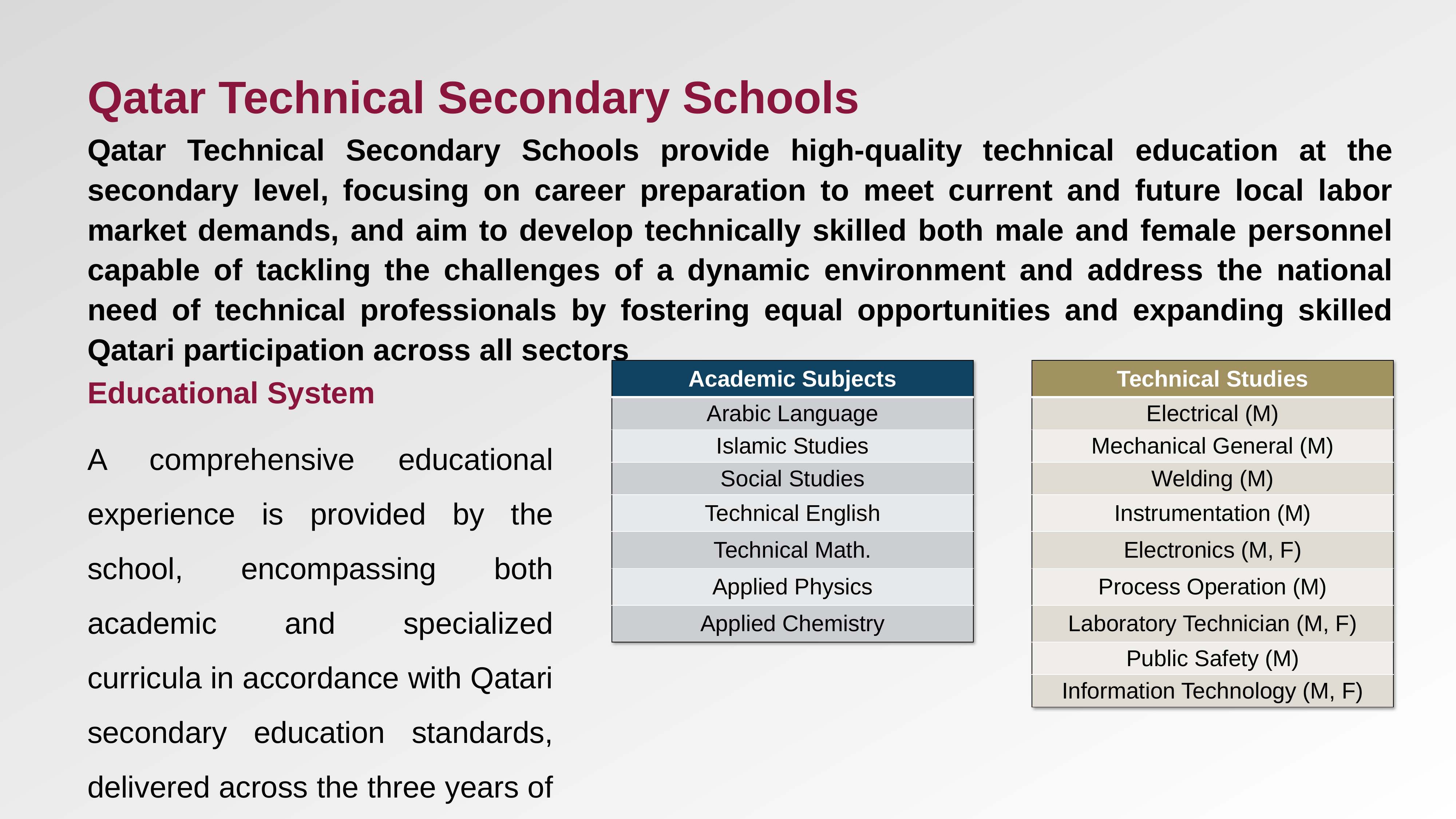

# Qatar Technical Secondary Schools
Qatar Technical Secondary Schools provide high-quality technical education at the secondary level, focusing on career preparation to meet current and future local labor market demands, and aim to develop technically skilled both male and female personnel capable of tackling the challenges of a dynamic environment and address the national need of technical professionals by fostering equal opportunities and expanding skilled Qatari participation across all sectors
Educational System
A comprehensive educational experience is provided by the school, encompassing both academic and specialized curricula in accordance with Qatari secondary education standards, delivered across the three years of grades 10 to 12.
| Academic Subjects |
| --- |
| Arabic Language |
| Islamic Studies |
| Social Studies |
| Technical English |
| Technical Math. |
| Applied Physics |
| Applied Chemistry |
| Technical Studies |
| --- |
| Electrical (M) |
| Mechanical General (M) |
| Welding (M) |
| Instrumentation (M) |
| Electronics (M, F) |
| Process Operation (M) |
| Laboratory Technician (M, F) |
| Public Safety (M) |
| Information Technology (M, F) |